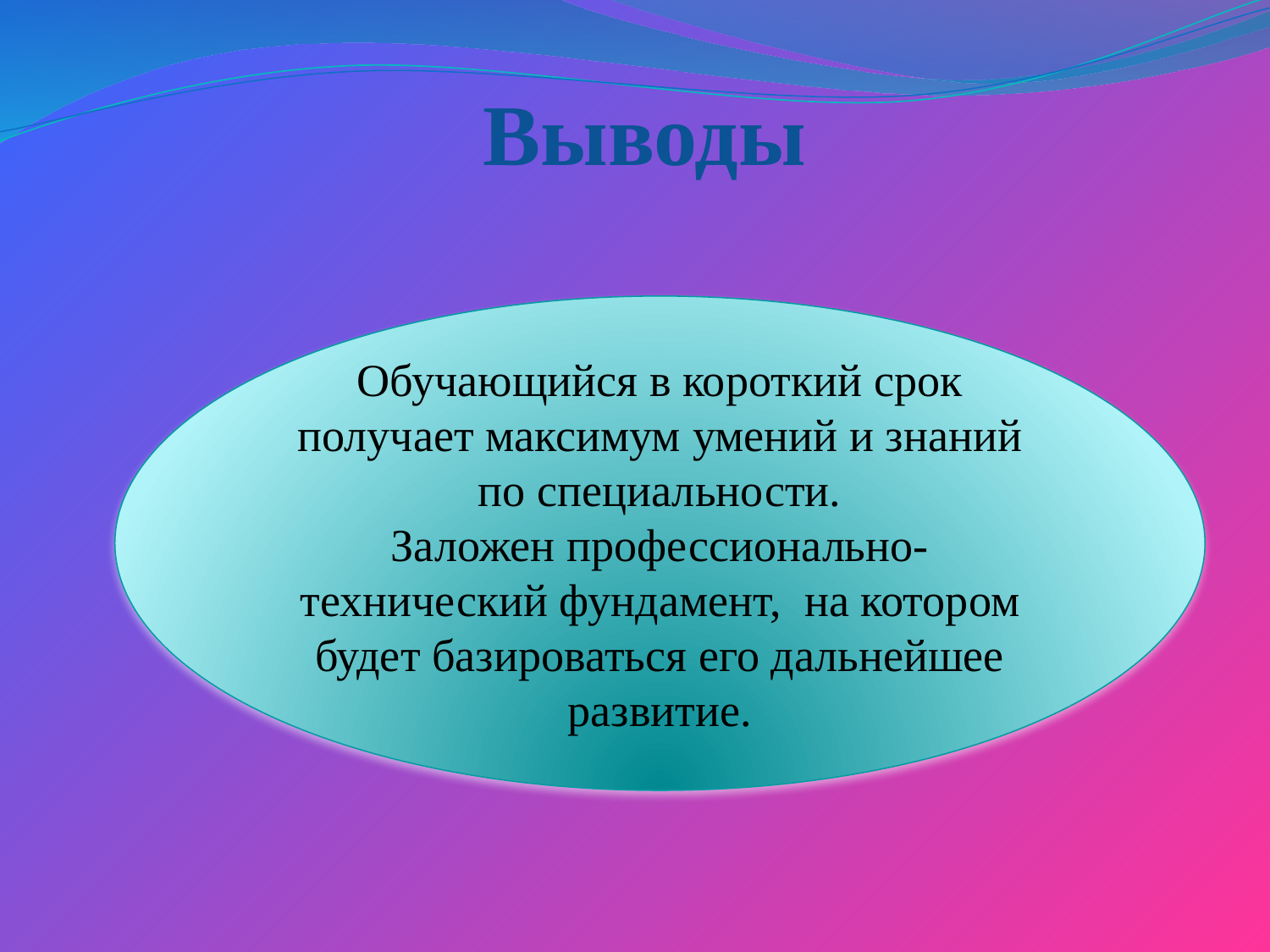

# Выводы
Обучающийся в короткий срок получает максимум умений и знаний по специальности.
Заложен профессионально-технический фундамент,  на котором будет базироваться его дальнейшее развитие.